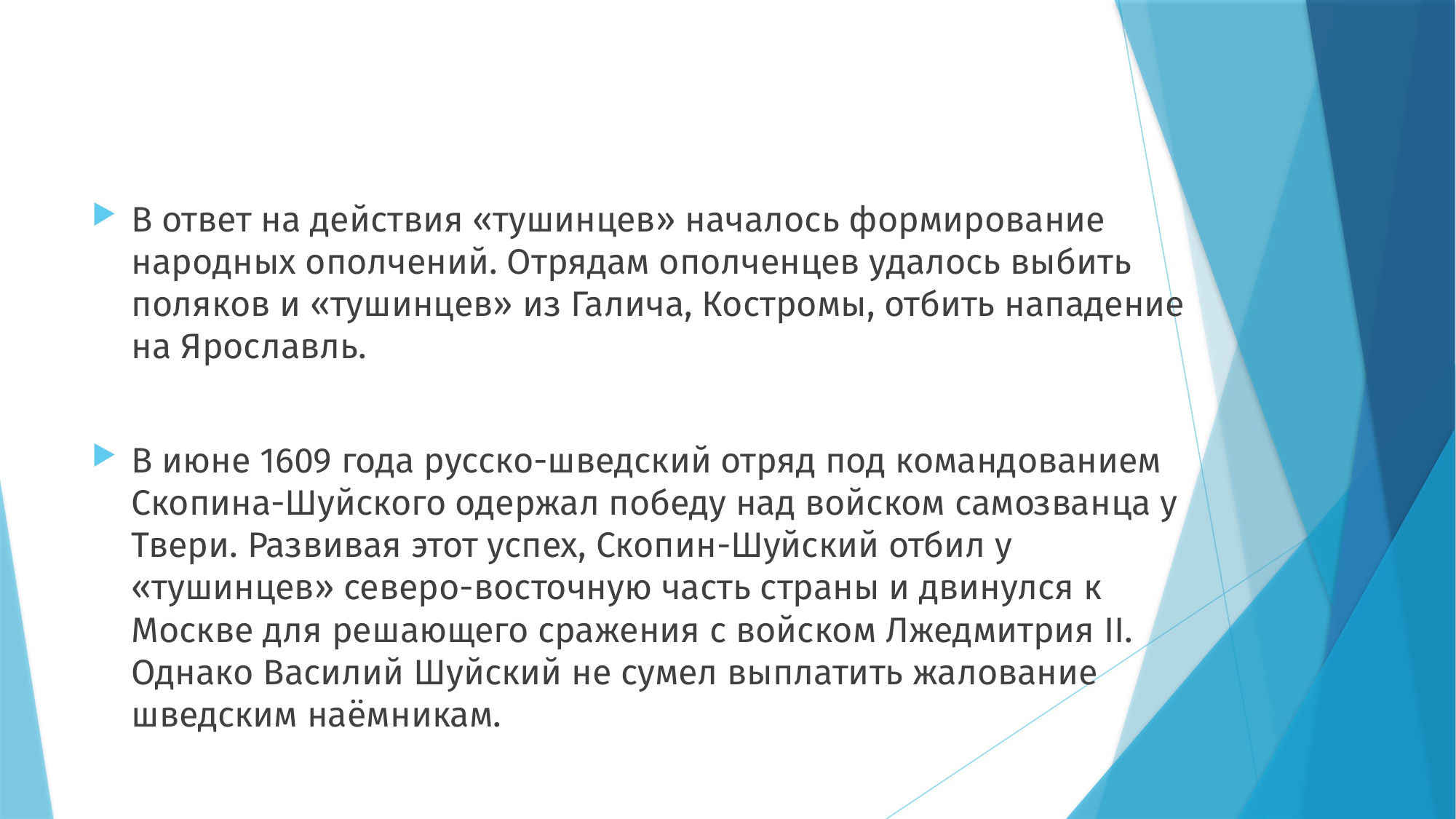

#

В ответ на действия «тушинцев» началось формирование народных ополчений. Отрядам ополченцев удалось выбить поляков и «тушинцев» из Галича, Костромы, отбить нападение на Ярославль.

В июне 1609 года русско-шведский отряд под командованием Скопина-Шуйского одержал победу над войском самозванца у Твери. Развивая этот успех, Скопин-Шуйский отбил у «тушинцев» северо-восточную часть страны и двинулся к Москве для решающего сражения с войском Лжедмитрия II. Однако Василий Шуйский не сумел выплатить жалование шведским наёмникам.